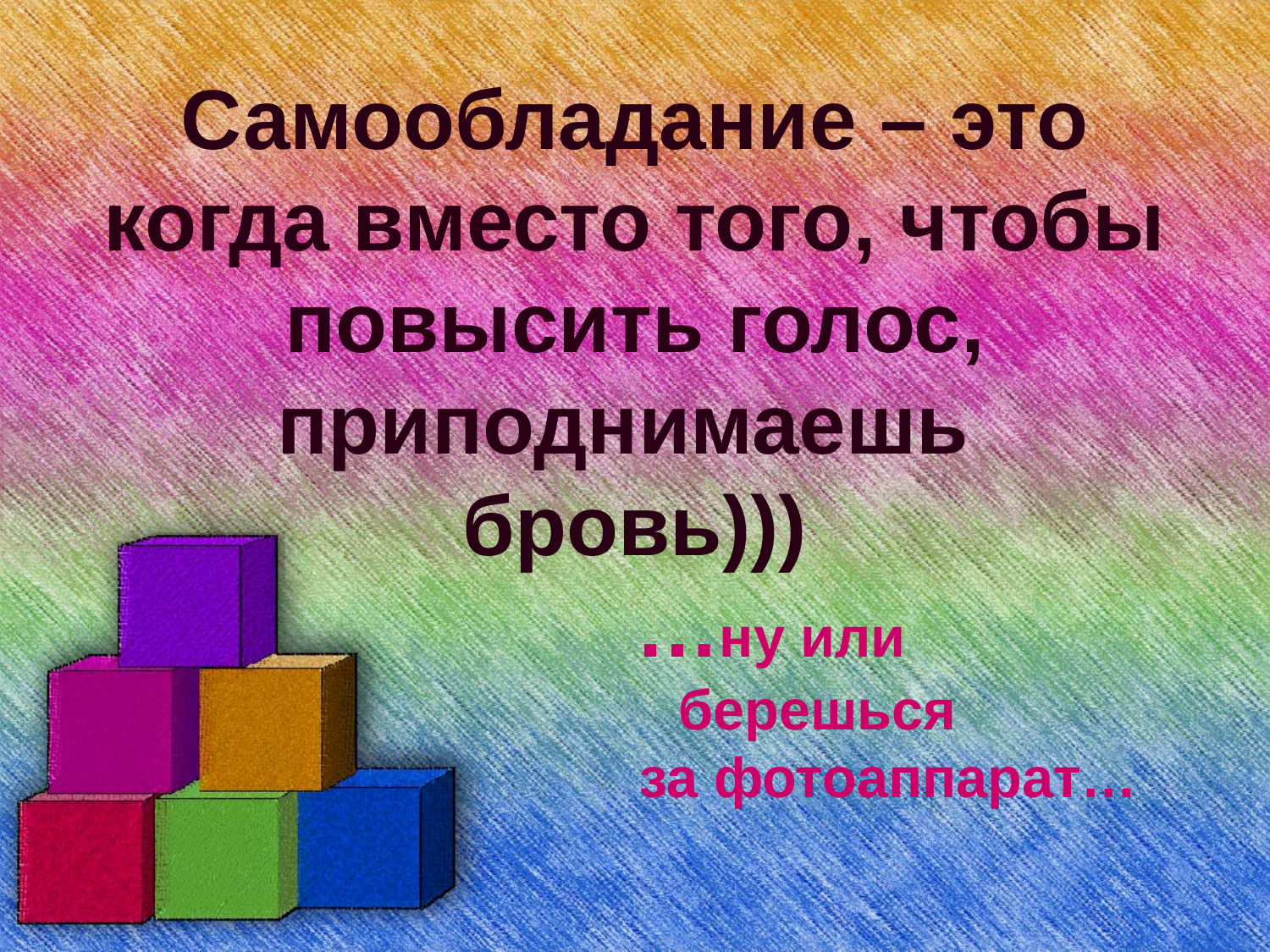

# Самообладание – это когда вместо того, чтобы повысить голос, приподнимаешь бровь))) …ну или 					берешься за фотоаппарат…